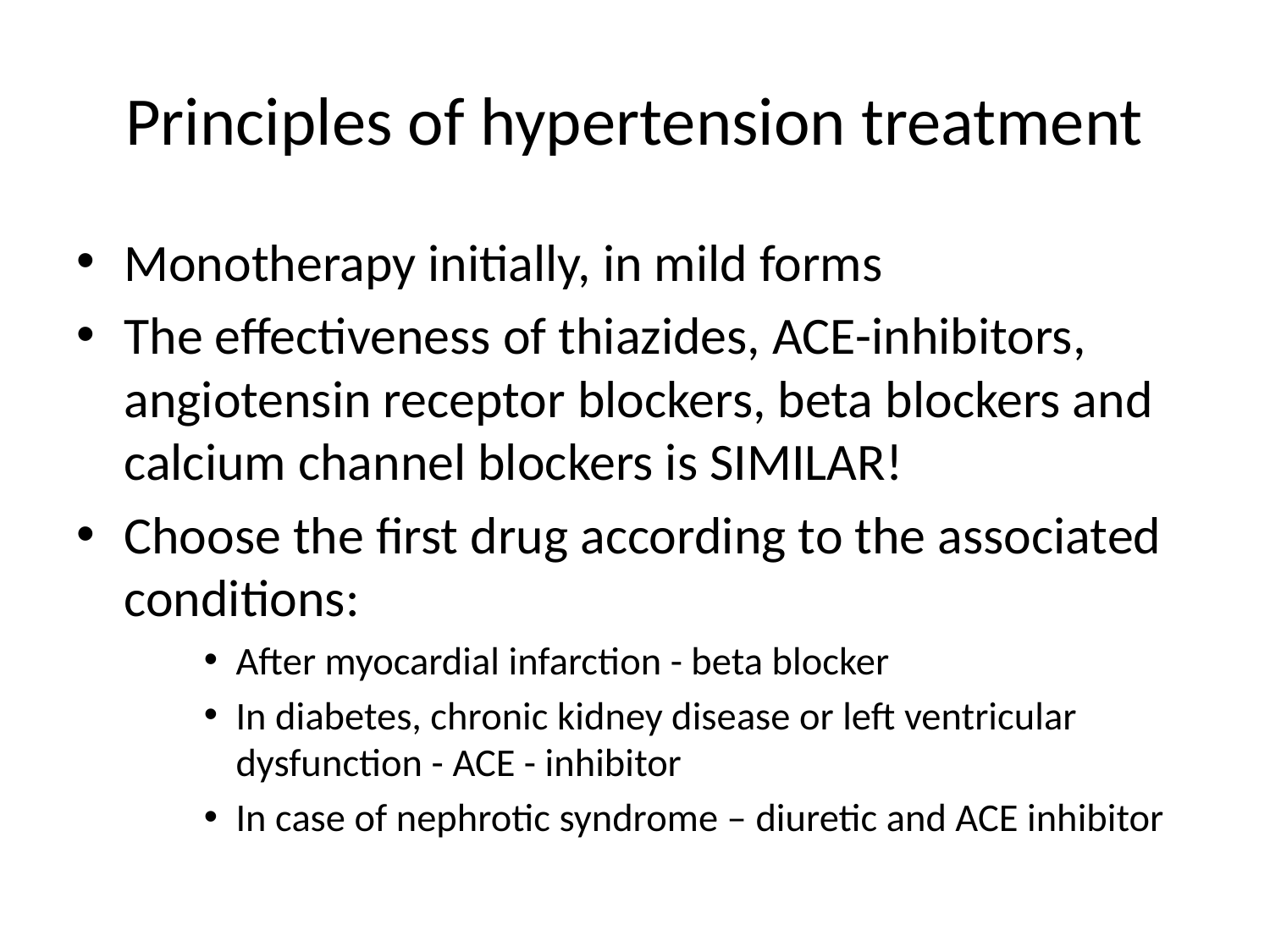

# Principles of hypertension treatment
Monotherapy initially, in mild forms
The effectiveness of thiazides, ACE-inhibitors, angiotensin receptor blockers, beta blockers and calcium channel blockers is SIMILAR!
Choose the first drug according to the associated conditions:
After myocardial infarction - beta blocker
In diabetes, chronic kidney disease or left ventricular dysfunction - ACE - inhibitor
In case of nephrotic syndrome – diuretic and ACE inhibitor